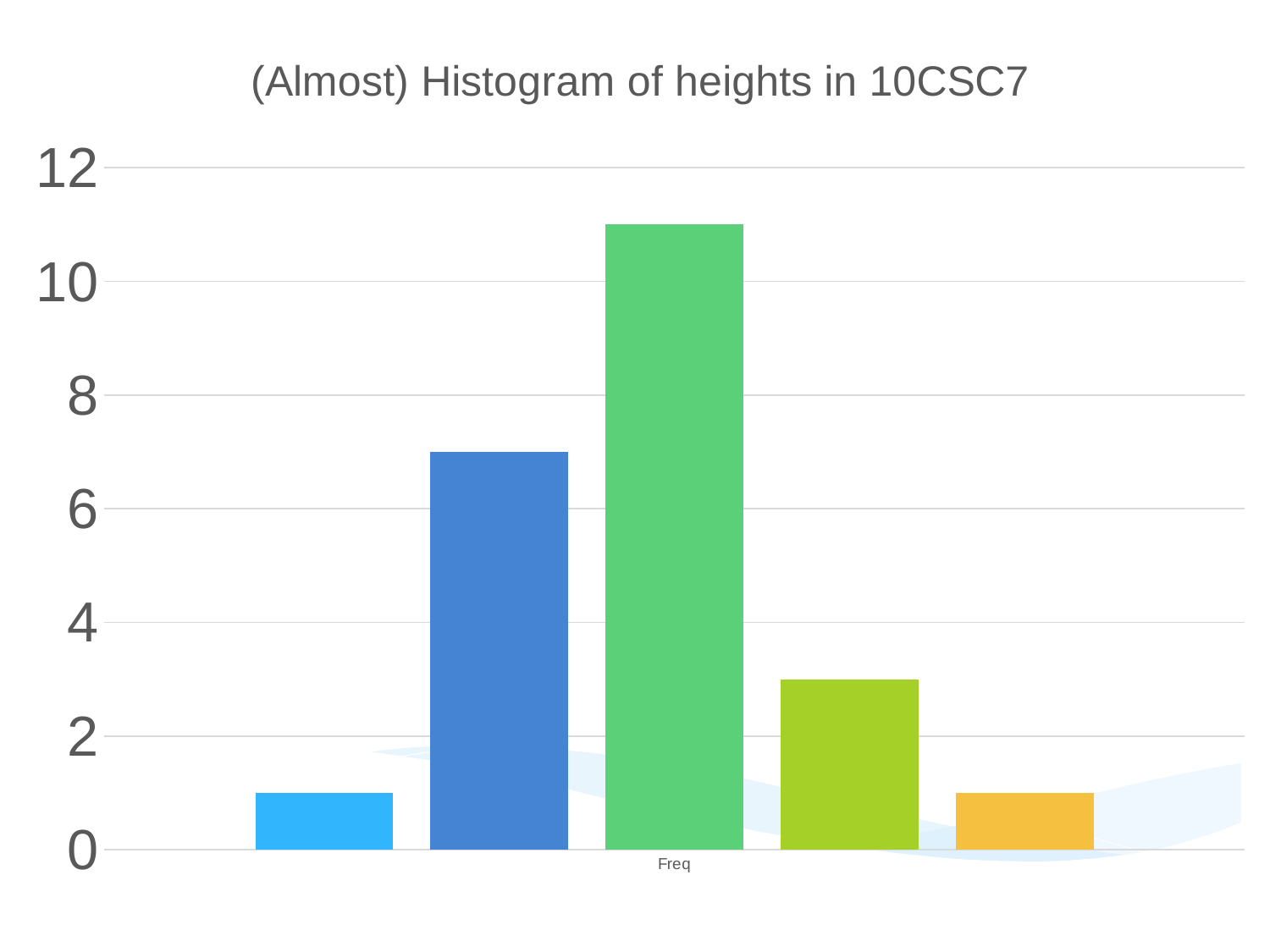

### Chart: (Almost) Histogram of heights in 10CSC7

| Category | 1.4-1.49 | 1.5-1.59 | 1.6-1.69 | 1.7-1.79 | 1.8-1.89 |
|---|---|---|---|---|---|
| Freq | 1.0 | 7.0 | 11.0 | 3.0 | 1.0 |